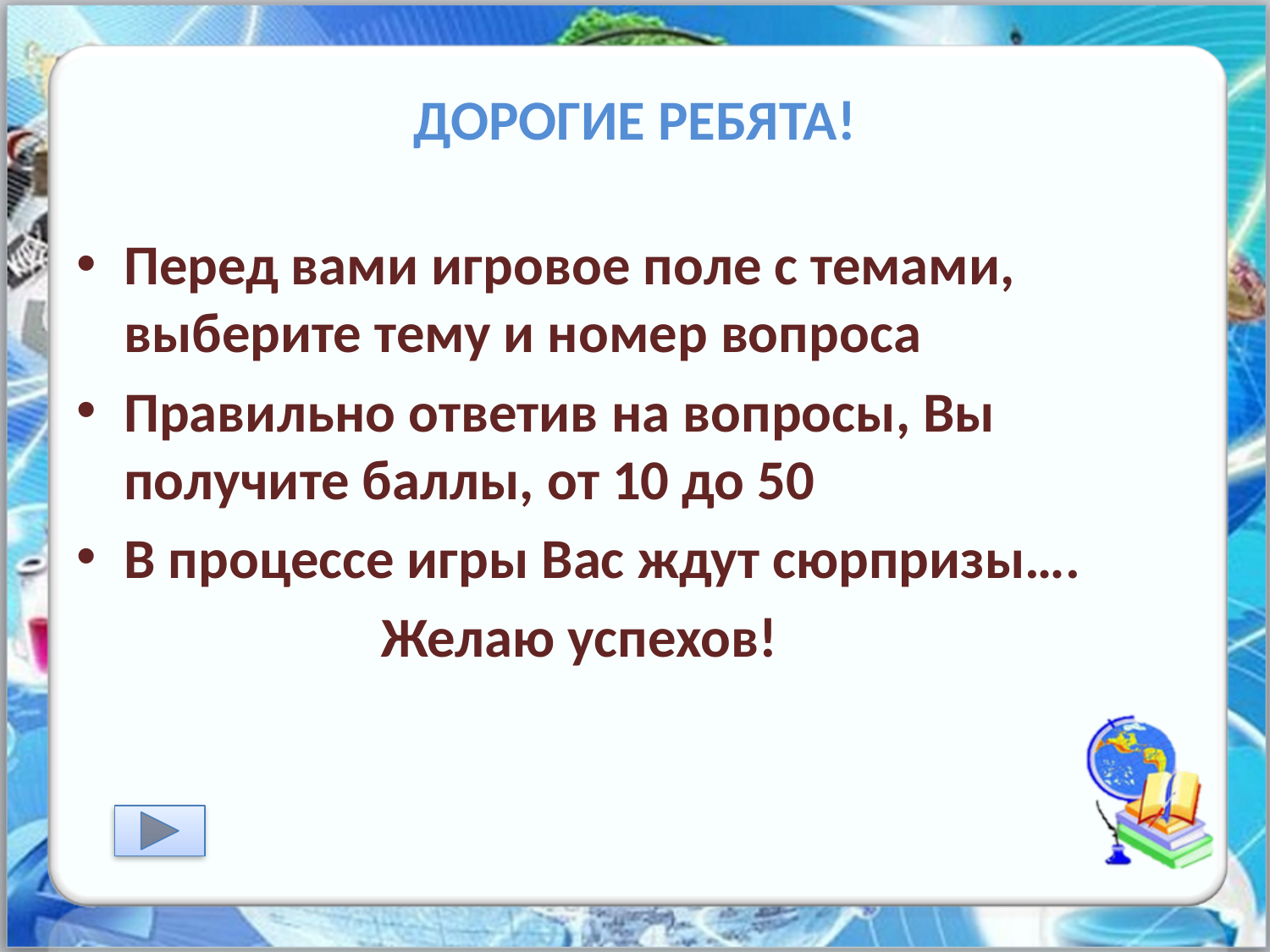

# Дорогие ребята!
Перед вами игровое поле с темами, выберите тему и номер вопроса
Правильно ответив на вопросы, Вы получите баллы, от 10 до 50
В процессе игры Вас ждут сюрпризы….
                        Желаю успехов!